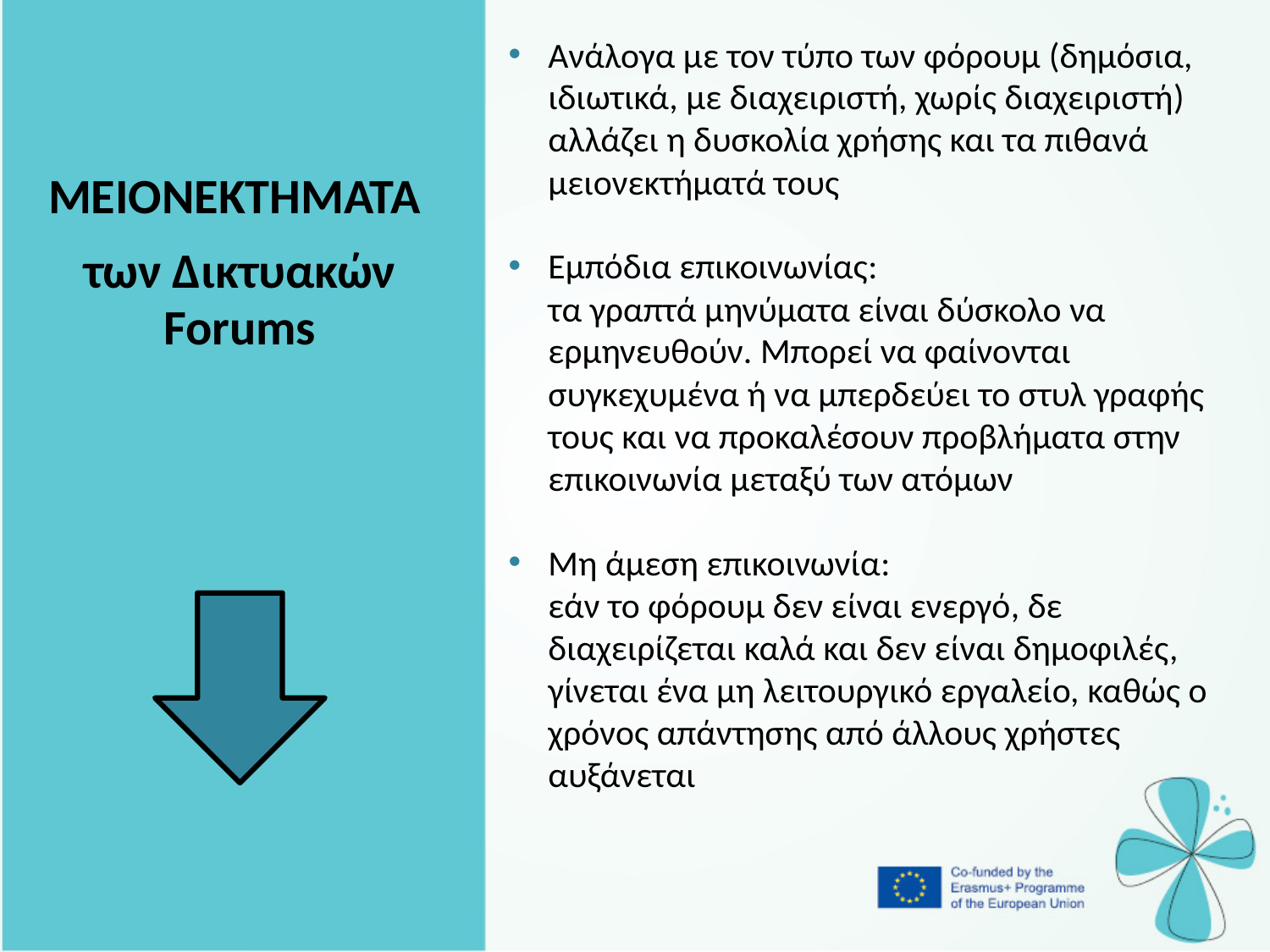

Ανάλογα με τον τύπο των φόρουμ (δημόσια, ιδιωτικά, με διαχειριστή, χωρίς διαχειριστή) αλλάζει η δυσκολία χρήσης και τα πιθανά μειονεκτήματά τους

Εμπόδια επικοινωνίας:
τα γραπτά μηνύματα είναι δύσκολο να ερμηνευθούν. Μπορεί να φαίνονται συγκεχυμένα ή να μπερδεύει το στυλ γραφής τους και να προκαλέσουν προβλήματα στην επικοινωνία μεταξύ των ατόμων

Μη άμεση επικοινωνία:
εάν το φόρουμ δεν είναι ενεργό, δε διαχειρίζεται καλά και δεν είναι δημοφιλές, γίνεται ένα μη λειτουργικό εργαλείο, καθώς ο χρόνος απάντησης από άλλους χρήστες αυξάνεται
| μειονεκτηματα των Δικτυακών Forums |
| --- |